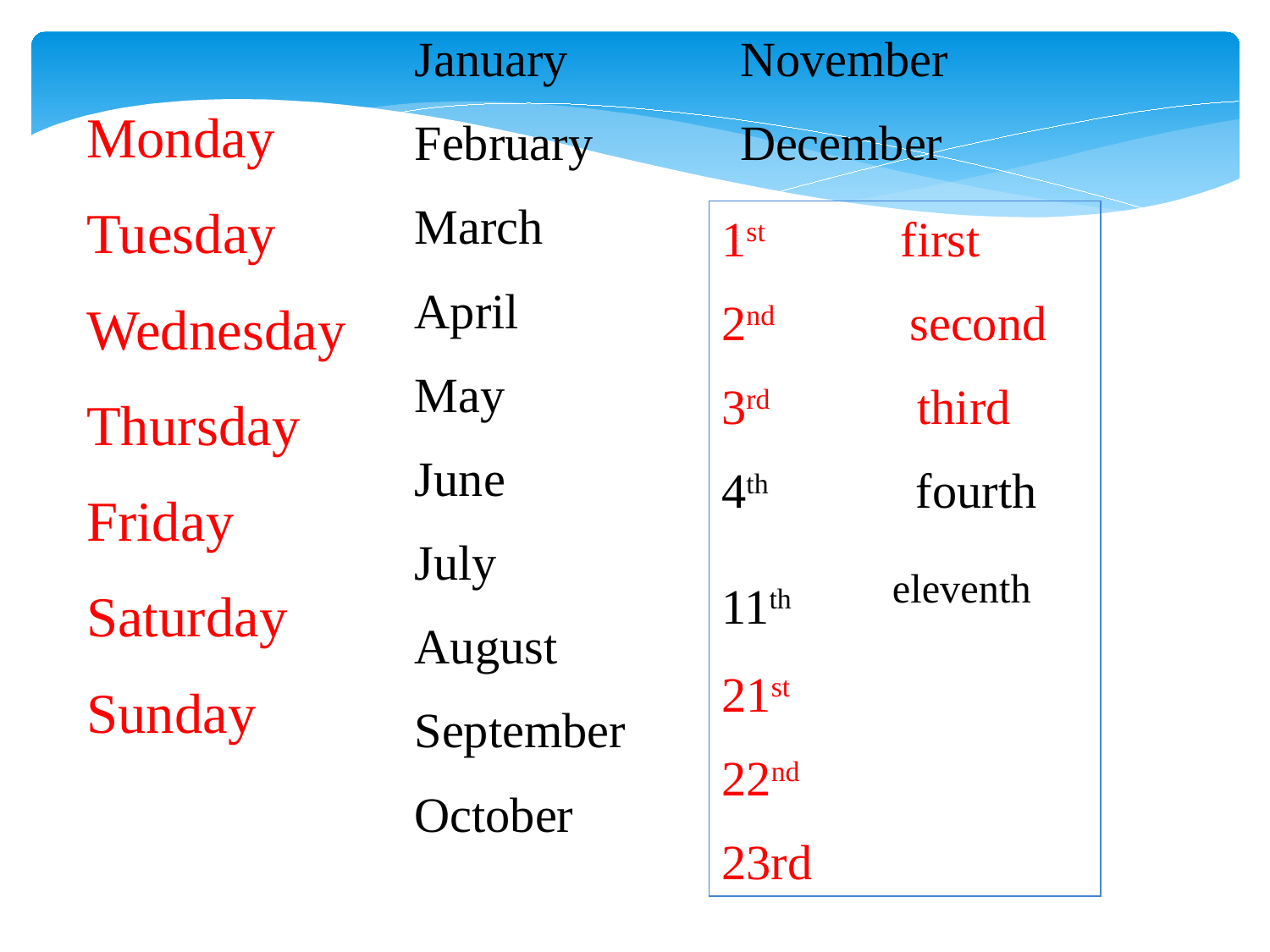

January              November
February            December
March
April
May
June
July
August
September
October
Monday
Tuesday
Wednesday
Thursday
Friday
Saturday
Sunday
1st           first
2nd           second
3rd            third
4th            fourth
11th              eleventh
21st
22nd
23rd